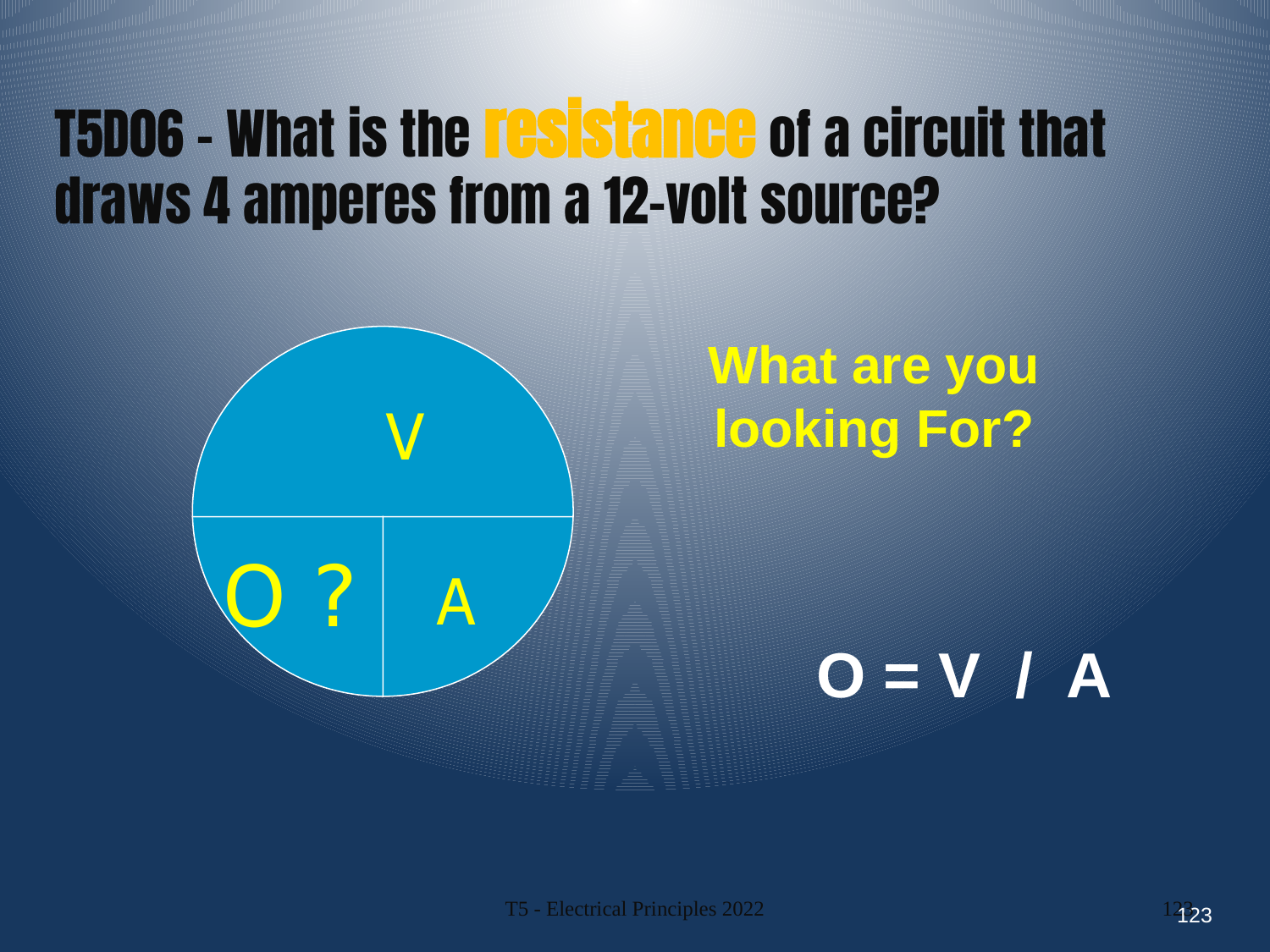

T5D06 - What is the resistance of a circuit that draws 4 amperes from a 12-volt source?
What are you looking For?

V
O ?
A
O = V  /  A

123
T5 - Electrical Principles 2022
123